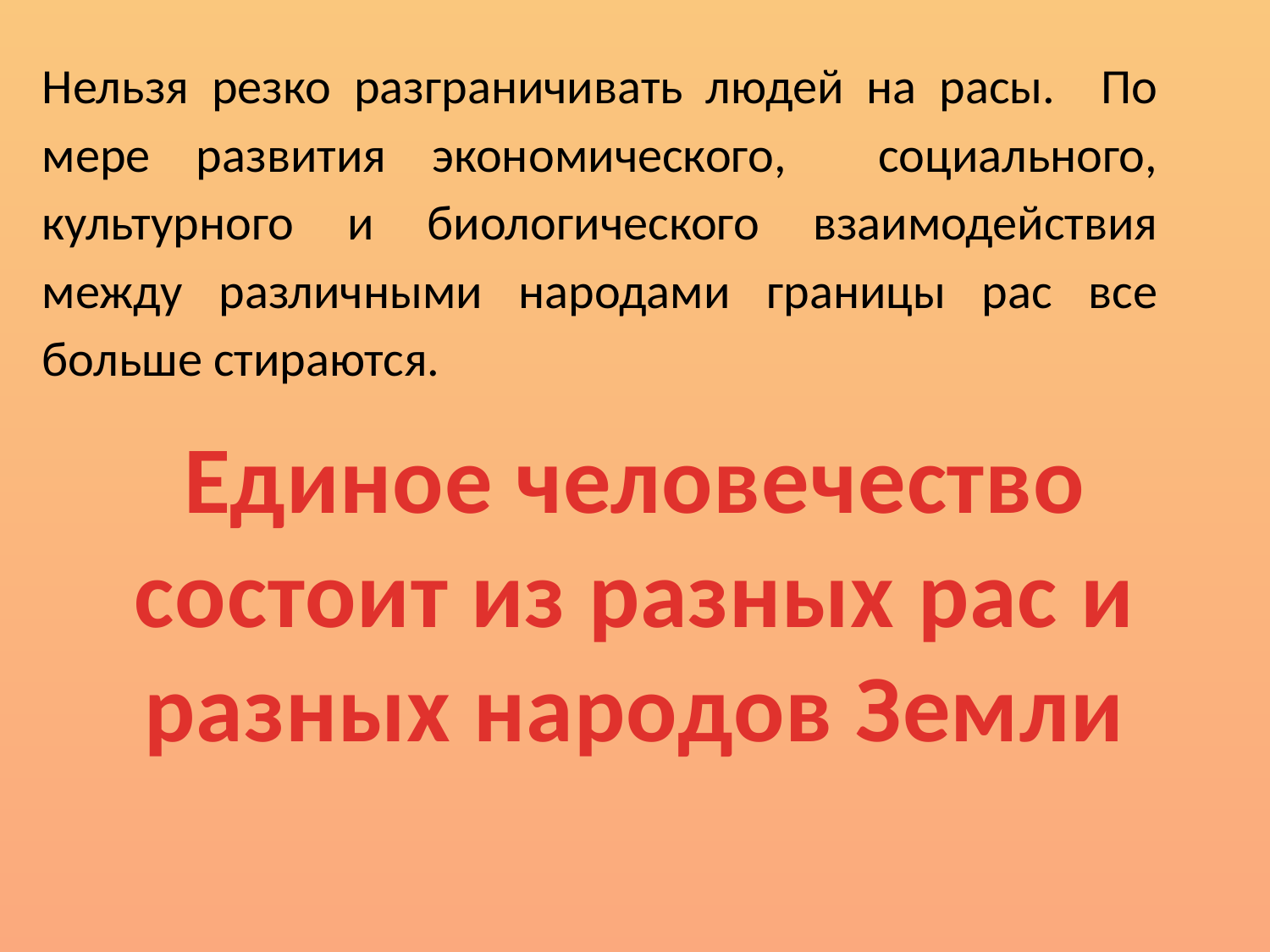

Нельзя резко разграничивать людей на расы.  По мере развития экономического,  социального, культурного и биологического взаимодействия между различными народами границы рас все больше стираются.
Единое человечество
 состоит из разных рас и
разных народов Земли